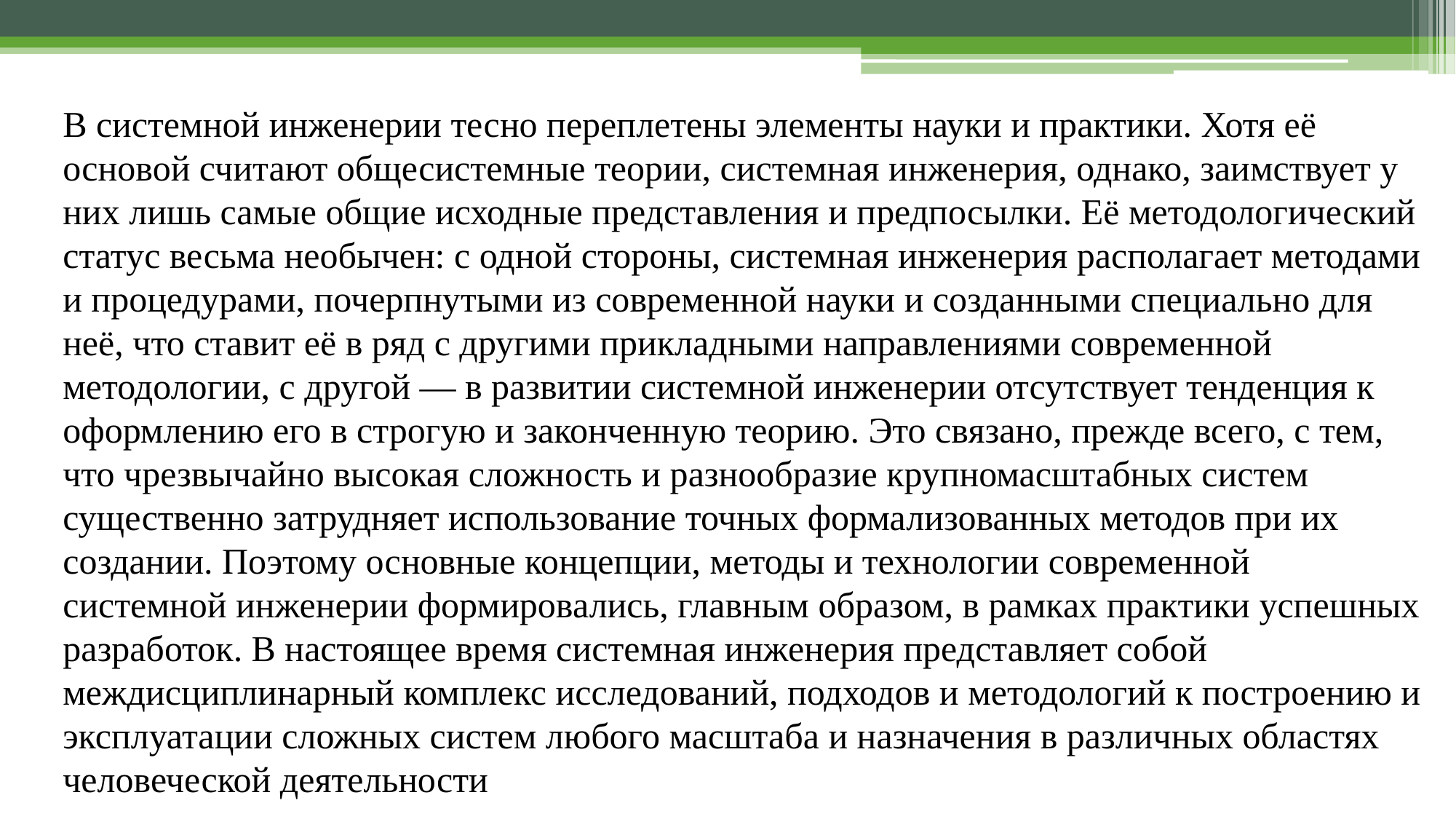

В системной инженерии тесно переплетены элементы науки и практики. Хотя её основой считают общесистемные теории, системная инженерия, однако, заимствует у них лишь самые общие исходные представления и предпосылки. Её методологический статус весьма необычен: с одной стороны, системная инженерия располагает методами и процедурами, почерпнутыми из современной науки и созданными специально для неё, что ставит её в ряд с другими прикладными направлениями современной методологии, с другой — в развитии системной инженерии отсутствует тенденция к оформлению его в строгую и законченную теорию. Это связано, прежде всего, с тем, что чрезвычайно высокая сложность и разнообразие крупномасштабных систем существенно затрудняет использование точных формализованных методов при их создании. Поэтому основные концепции, методы и технологии современной системной инженерии формировались, главным образом, в рамках практики успешных разработок. В настоящее время системная инженерия представляет собой междисциплинарный комплекс исследований, подходов и методологий к построению и эксплуатации сложных систем любого масштаба и назначения в различных областях человеческой деятельности